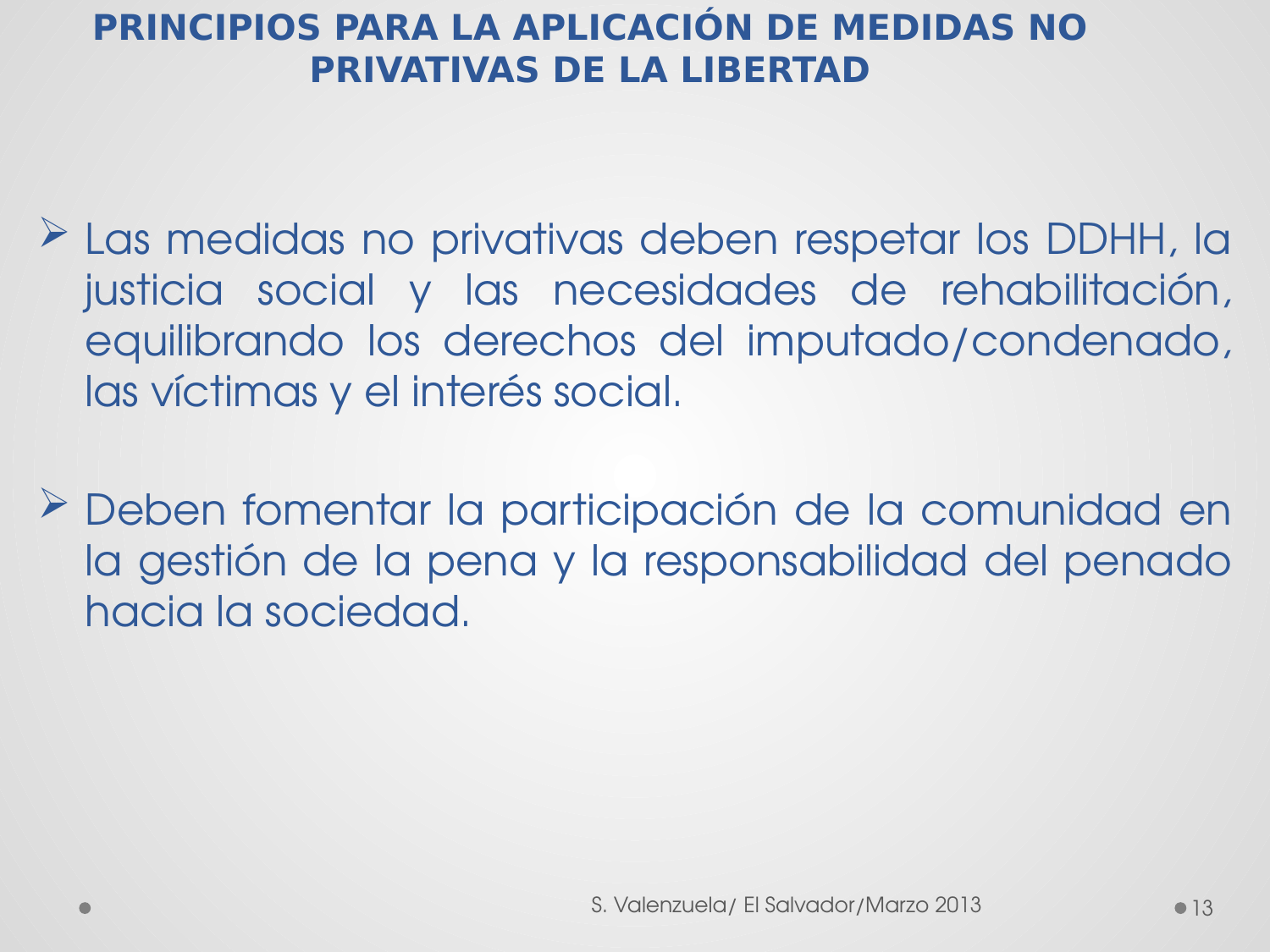

# PRINCIPIOS PARA LA APLICACIÓN DE MEDIDAS NO PRIVATIVAS DE LA LIBERTAD

Las medidas no privativas deben respetar los DDHH, la justicia social y las necesidades de rehabilitación, equilibrando los derechos del imputado/condenado, las víctimas y el interés social.

Deben fomentar la participación de la comunidad en la gestión de la pena y la responsabilidad del penado hacia la sociedad.

S. Valenzuela/ El Salvador/Marzo 2013
13